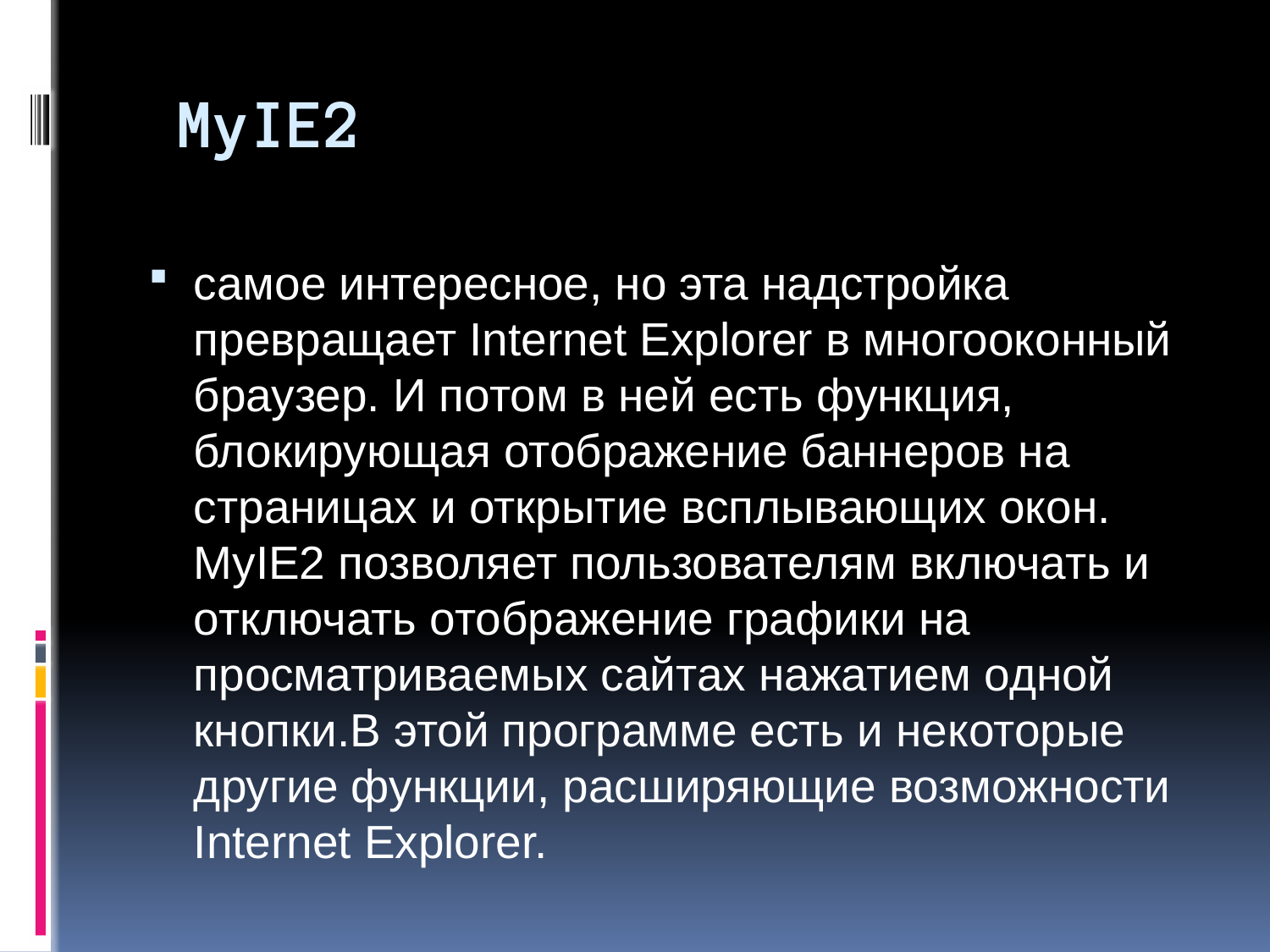

# MyIE2
самое интересное, но эта надстройка превращает Internet Explorer в многооконный браузер. И потом в ней есть функция, блокирующая отображение баннеров на страницах и открытие всплывающих окон. MyIE2 позволяет пользователям включать и отключать отображение графики на просматриваемых сайтах нажатием одной кнопки.В этой программе есть и некоторые другие функции, расширяющие возможности Internet Explorer.